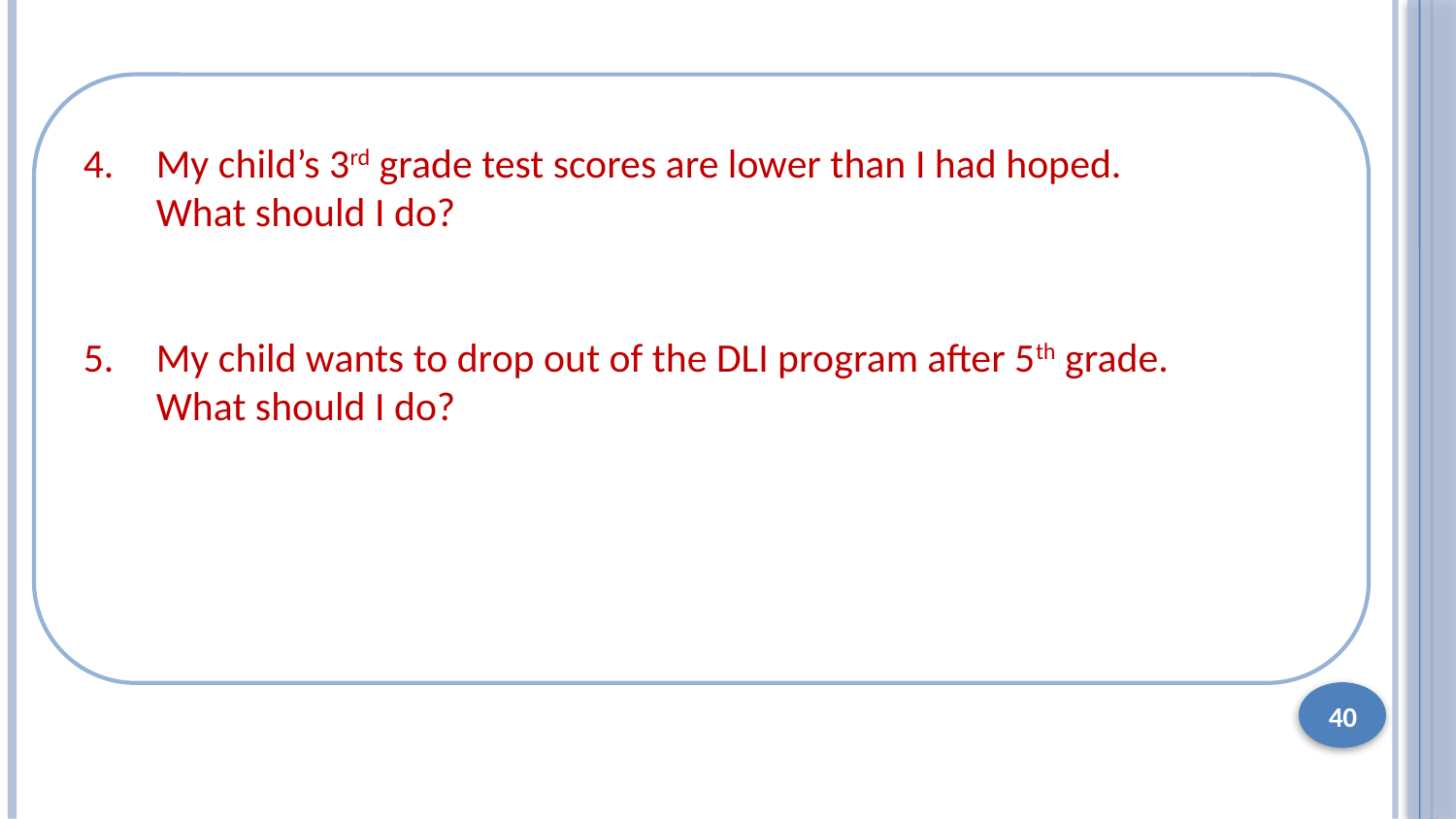

My child’s 3rd grade test scores are lower than I had hoped.
What should I do?
My child wants to drop out of the DLI program after 5th grade.
What should I do?

40